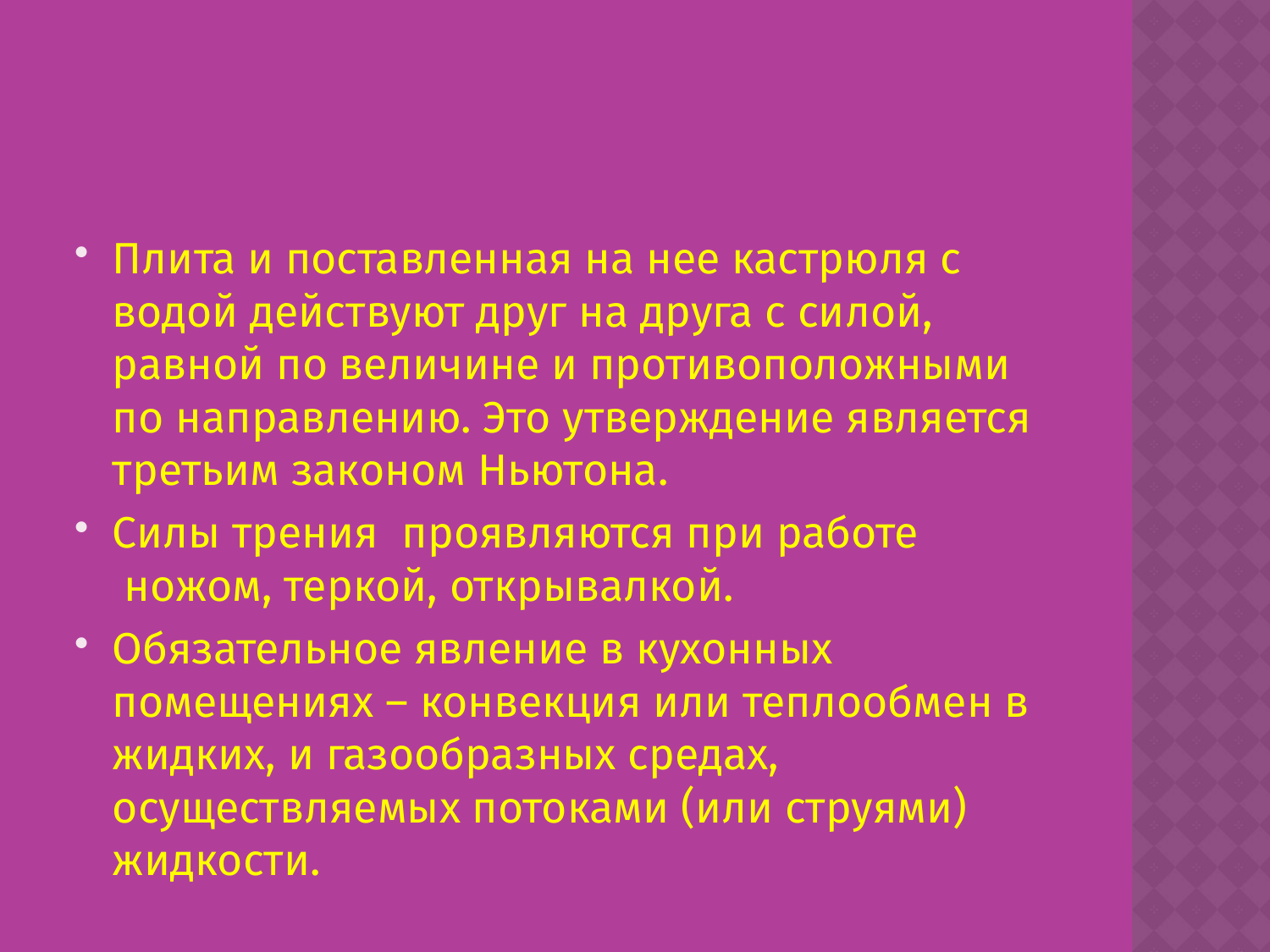

#
Плита и поставленная на нее кастрюля с водой действуют друг на друга с силой, равной по величине и противоположными  по направлению. Это утверждение является третьим законом Ньютона.
Силы трения  проявляются при работе  ножом, теркой, открывалкой.
Обязательное явление в кухонных помещениях – конвекция или теплообмен в жидких, и газообразных средах, осуществляемых потоками (или струями) жидкости.